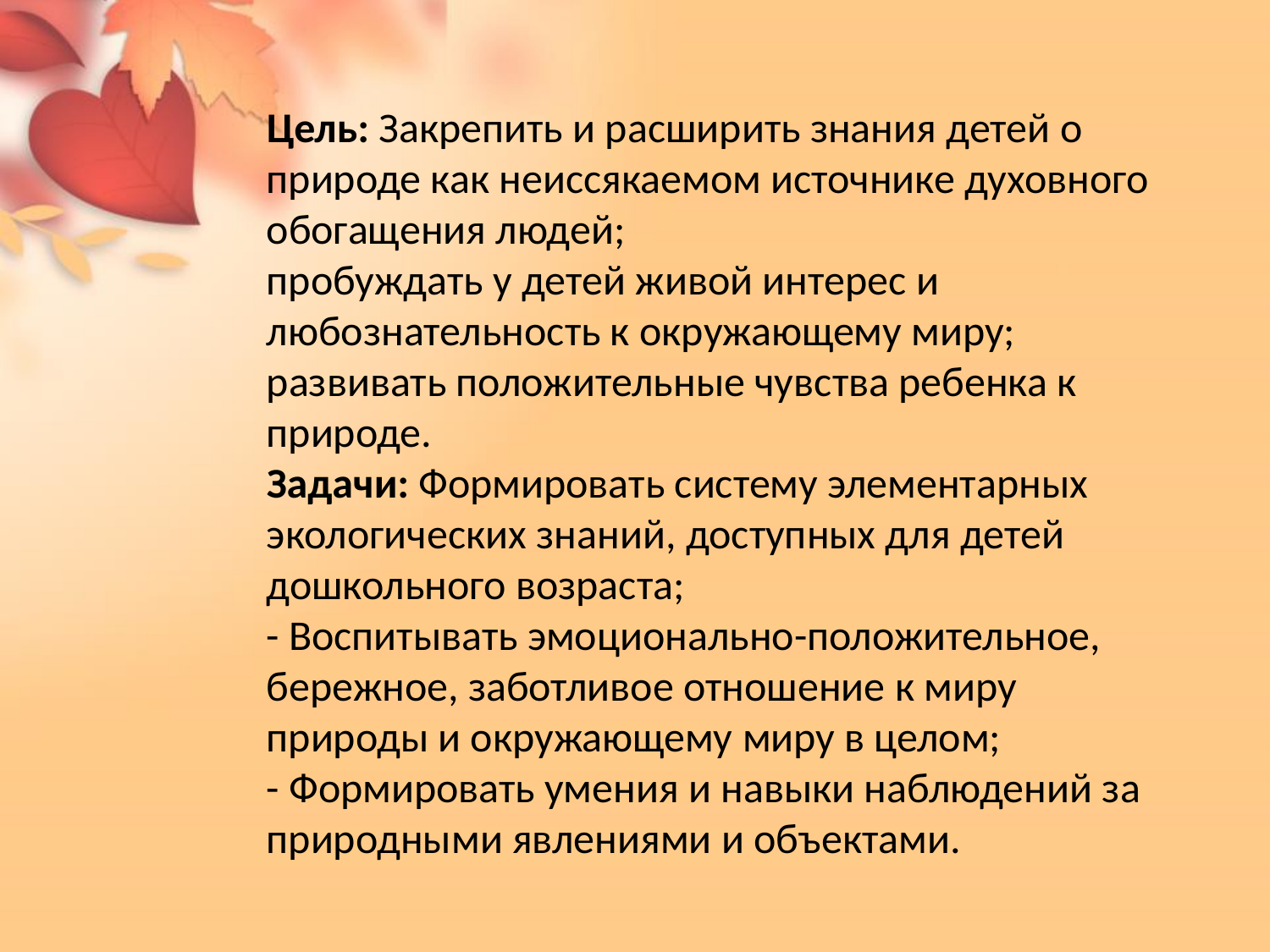

Цель: Закрепить и расширить знания детей о природе как неиссякаемом источнике духовного обогащения людей;
пробуждать у детей живой интерес и любознательность к окружающему миру;
развивать положительные чувства ребенка к природе.
Задачи: Формировать систему элементарных экологических знаний, доступных для детей дошкольного возраста;
- Воспитывать эмоционально-положительное, бережное, заботливое отношение к миру природы и окружающему миру в целом;
- Формировать умения и навыки наблюдений за природными явлениями и объектами.